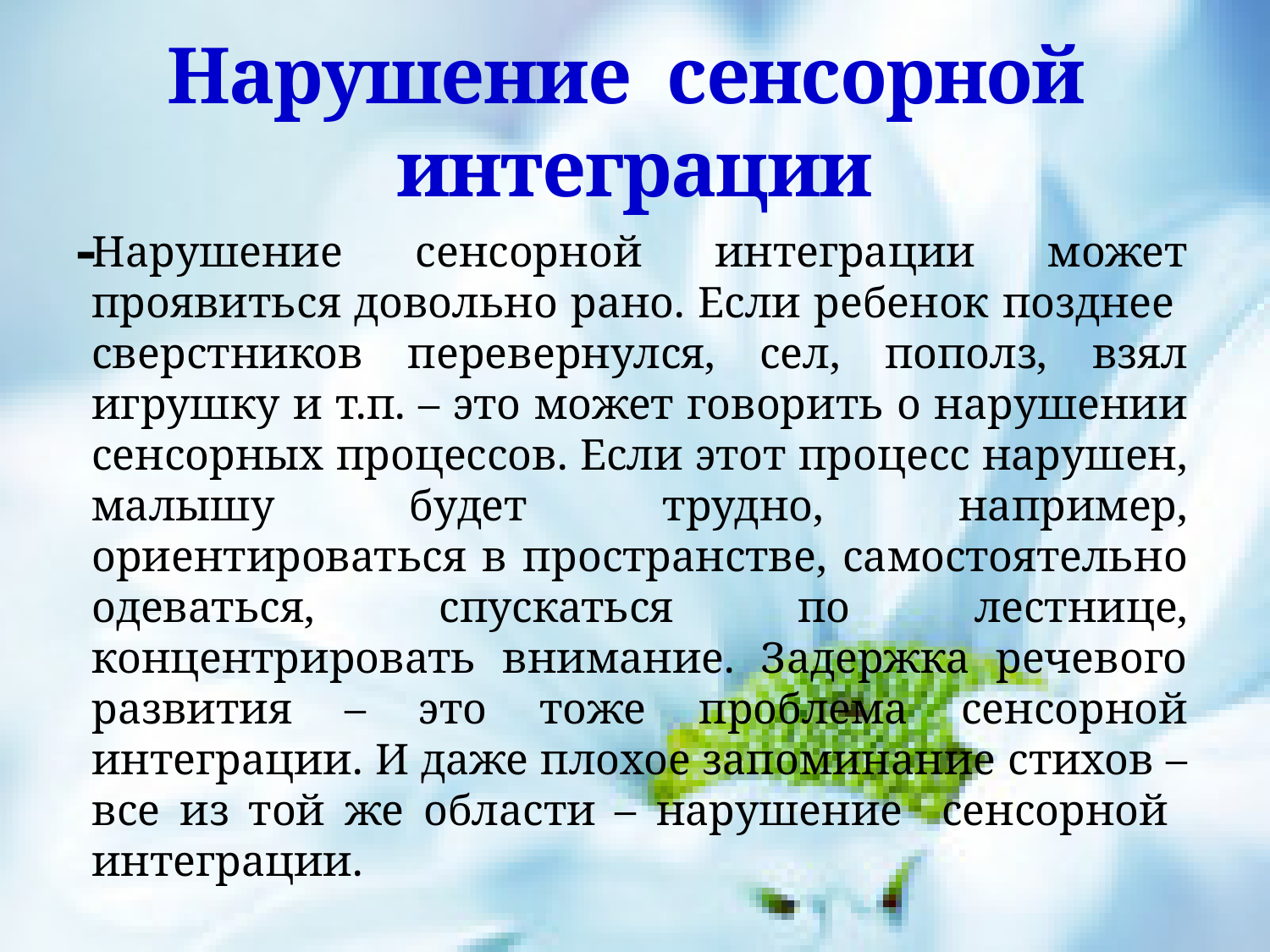

# Нарушение  сенсорной  интеграции
-
Нарушение сенсорной интеграции может проявиться довольно рано. Если ребенок позднее  сверстников перевернулся, сел, пополз, взял игрушку и т.п. – это может говорить о нарушении сенсорных процессов. Если этот процесс нарушен, малышу будет трудно, например, ориентироваться в пространстве, самостоятельно одеваться, спускаться по лестнице, концентрировать внимание. Задержка речевого развития – это тоже проблема сенсорной интеграции. И даже плохое запоминание стихов – все из той же области – нарушение  сенсорной  интеграции.